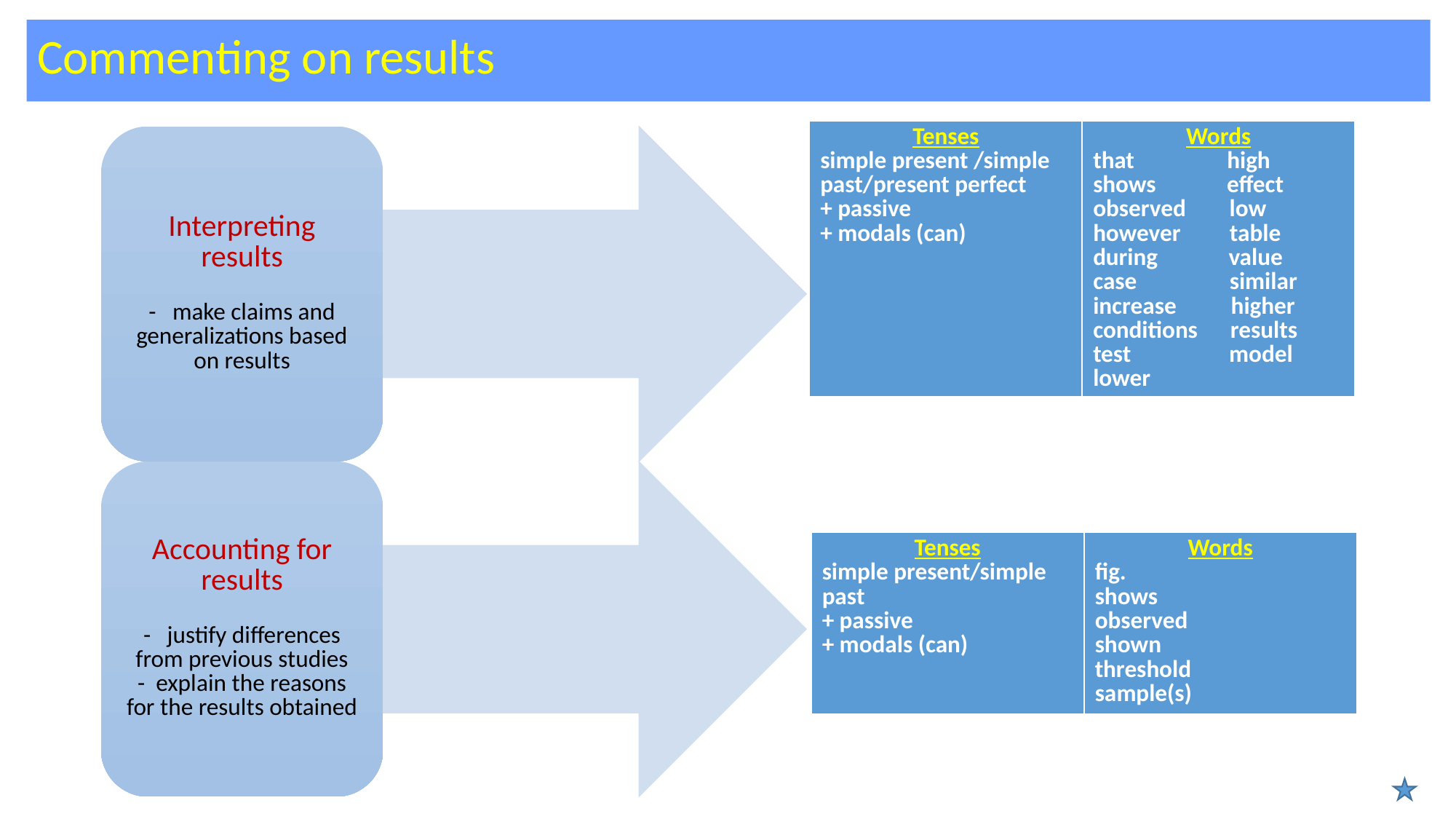

# Commenting on results
| Tenses simple present /simple past/present perfect + passive + modals (can) | Words that high shows effect observed low however table during value case similar increase higher conditions results test model lower |
| --- | --- |
Interpreting results
-   make claims and generalizations based on results
Accounting for results
-   justify differences from previous studies
-  explain the reasons for the results obtained
| Tenses simple present/simple past + passive + modals (can) | Words fig. shows observed shown threshold sample(s) |
| --- | --- |